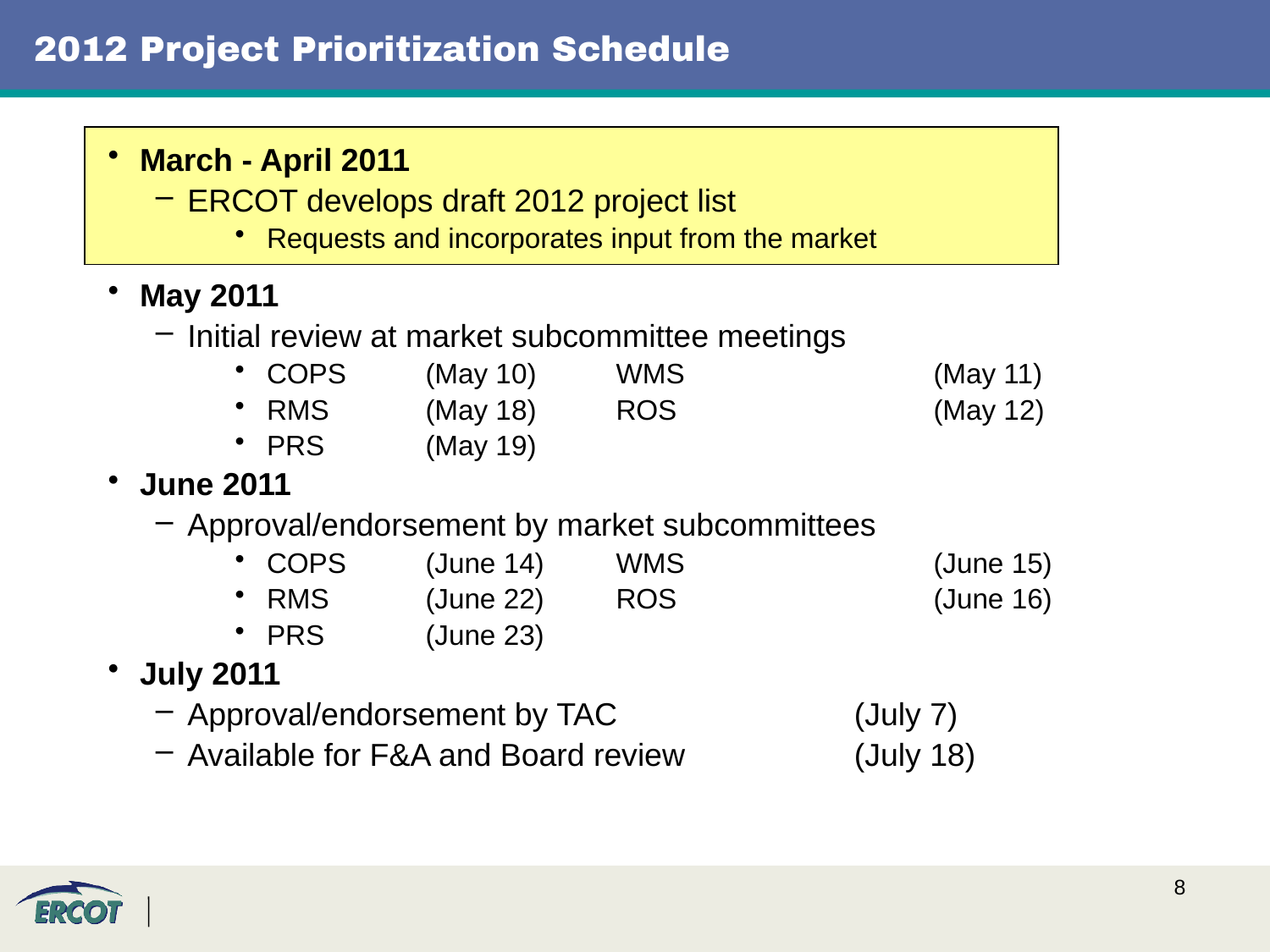

# 2012 Project Prioritization Schedule

March - April 2011
ERCOT develops draft 2012 project list
Requests and incorporates input from the market

May 2011
Initial review at market subcommittee meetings
COPS	(May 10)	WMS	(May 11)
RMS	(May 18)	ROS	(May 12)
PRS	(May 19)
June 2011
Approval/endorsement by market subcommittees
COPS	(June 14)	WMS	(June 15)
RMS	(June 22)	ROS	(June 16)
PRS	(June 23)
July 2011
Approval/endorsement by TAC	(July 7)
Available for F&A and Board review	(July 18)